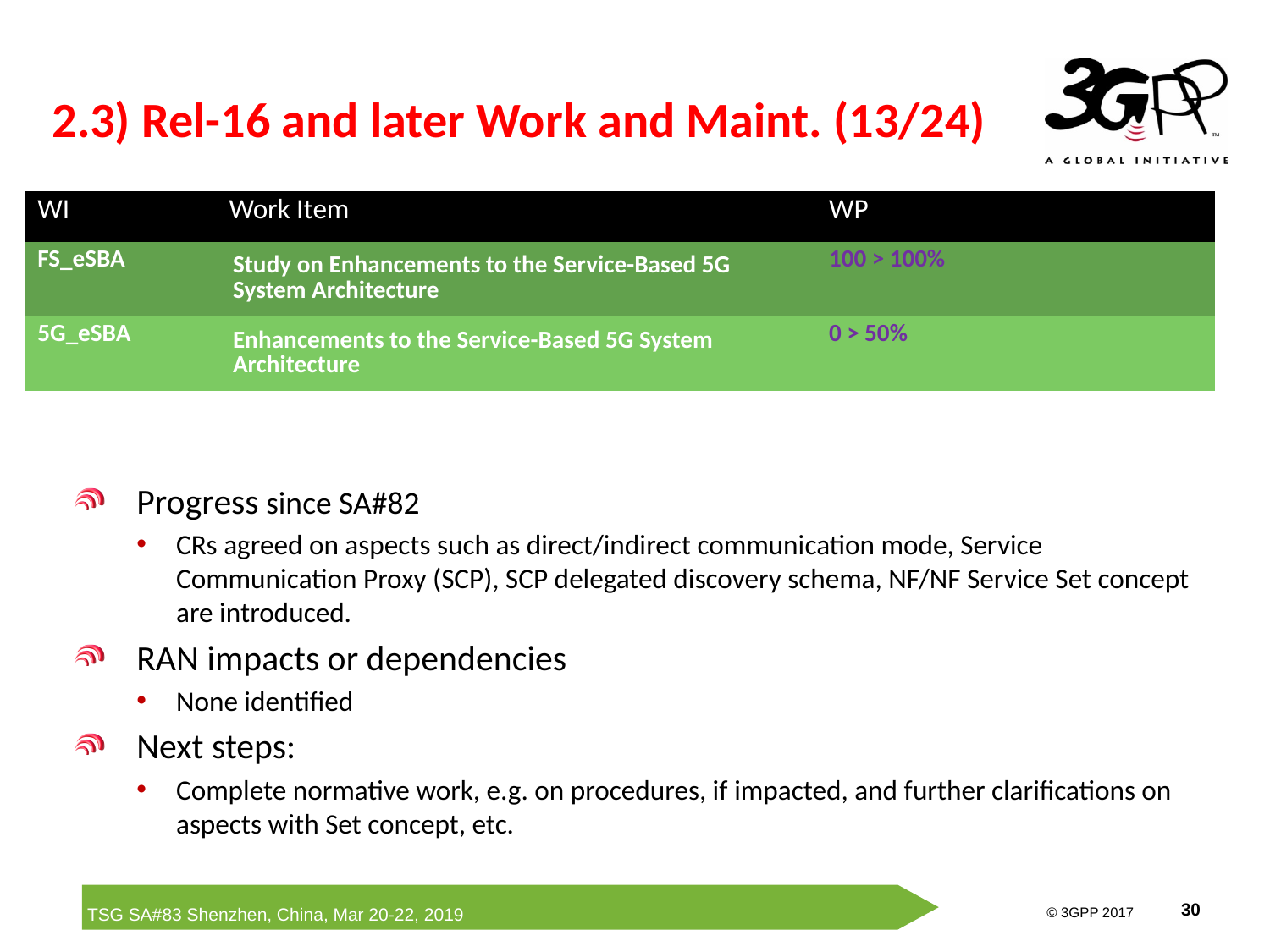

# 2.3) Rel-16 and later Work and Maint. (13/24)
| WI | Work Item | WP |  |  |
| --- | --- | --- | --- | --- |
| FS\_eSBA | Study on Enhancements to the Service-Based 5G System Architecture | 100 > 100% |  |  |
| 5G\_eSBA | Enhancements to the Service-Based 5G System Architecture | 0 > 50% |  |  |
Progress since SA#82
CRs agreed on aspects such as direct/indirect communication mode, Service Communication Proxy (SCP), SCP delegated discovery schema, NF/NF Service Set concept are introduced.
RAN impacts or dependencies
None identified
Next steps:
Complete normative work, e.g. on procedures, if impacted, and further clarifications on aspects with Set concept, etc.